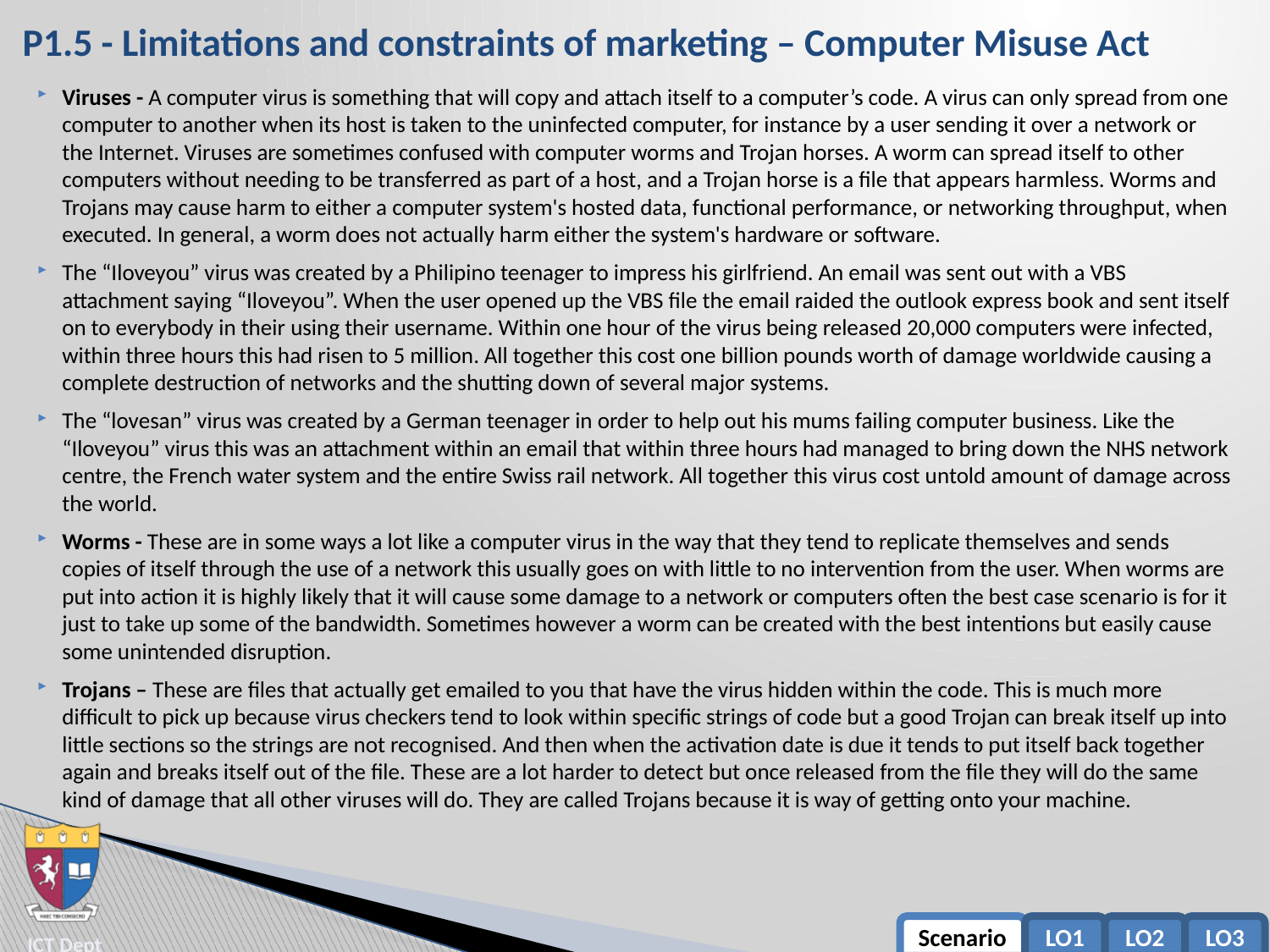

P1.5 - Limitations and constraints of marketing – Computer Misuse Act
Viruses - A computer virus is something that will copy and attach itself to a computer’s code. A virus can only spread from one computer to another when its host is taken to the uninfected computer, for instance by a user sending it over a network or the Internet. Viruses are sometimes confused with computer worms and Trojan horses. A worm can spread itself to other computers without needing to be transferred as part of a host, and a Trojan horse is a file that appears harmless. Worms and Trojans may cause harm to either a computer system's hosted data, functional performance, or networking throughput, when executed. In general, a worm does not actually harm either the system's hardware or software.
The “Iloveyou” virus was created by a Philipino teenager to impress his girlfriend. An email was sent out with a VBS attachment saying “Iloveyou”. When the user opened up the VBS file the email raided the outlook express book and sent itself on to everybody in their using their username. Within one hour of the virus being released 20,000 computers were infected, within three hours this had risen to 5 million. All together this cost one billion pounds worth of damage worldwide causing a complete destruction of networks and the shutting down of several major systems.
The “lovesan” virus was created by a German teenager in order to help out his mums failing computer business. Like the “Iloveyou” virus this was an attachment within an email that within three hours had managed to bring down the NHS network centre, the French water system and the entire Swiss rail network. All together this virus cost untold amount of damage across the world.
Worms - These are in some ways a lot like a computer virus in the way that they tend to replicate themselves and sends copies of itself through the use of a network this usually goes on with little to no intervention from the user. When worms are put into action it is highly likely that it will cause some damage to a network or computers often the best case scenario is for it just to take up some of the bandwidth. Sometimes however a worm can be created with the best intentions but easily cause some unintended disruption.
Trojans – These are files that actually get emailed to you that have the virus hidden within the code. This is much more difficult to pick up because virus checkers tend to look within specific strings of code but a good Trojan can break itself up into little sections so the strings are not recognised. And then when the activation date is due it tends to put itself back together again and breaks itself out of the file. These are a lot harder to detect but once released from the file they will do the same kind of damage that all other viruses will do. They are called Trojans because it is way of getting onto your machine.